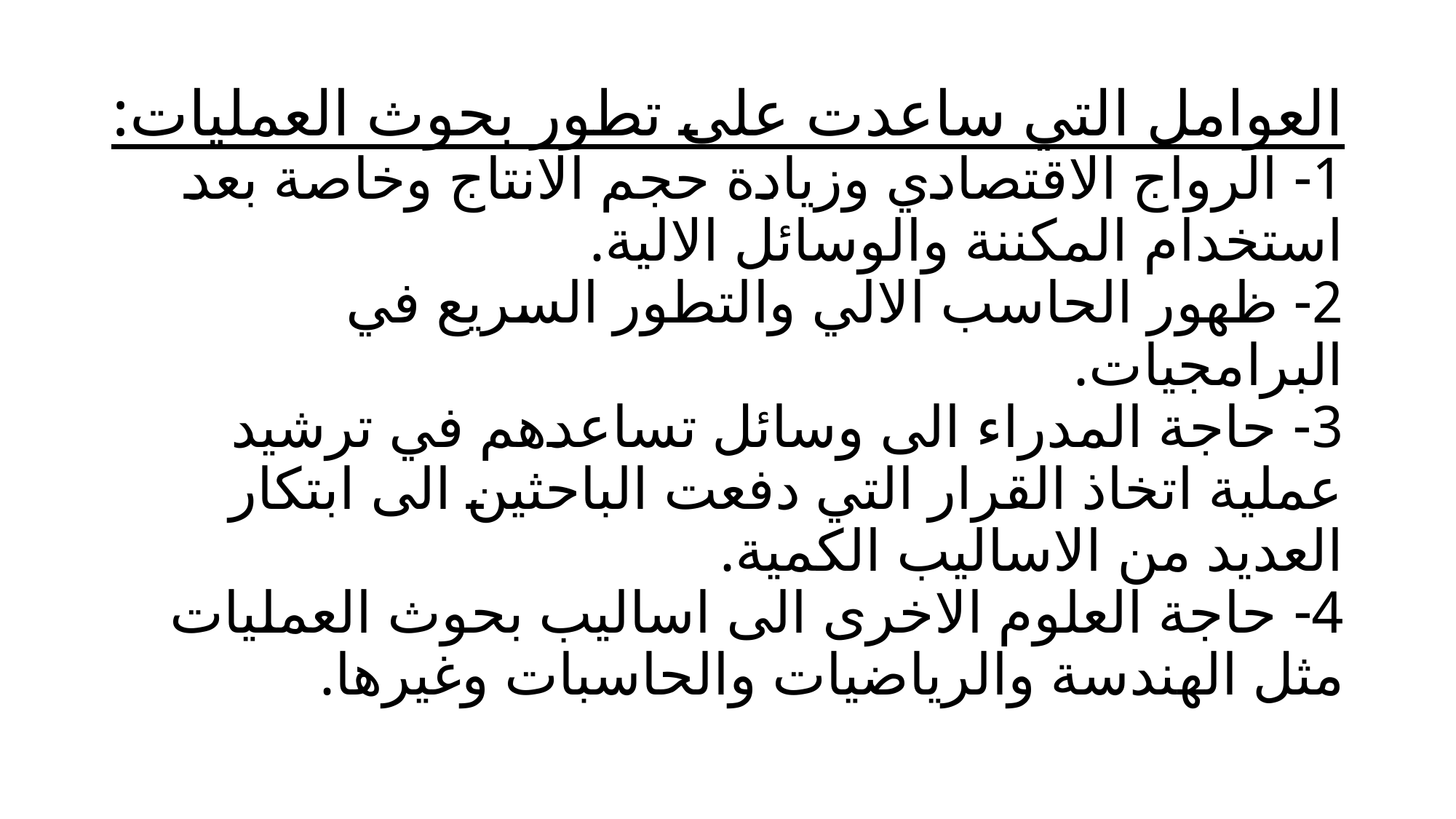

# العوامل التي ساعدت على تطور بحوث العمليات: 1- الرواج الاقتصادي وزيادة حجم الانتاج وخاصة بعد استخدام المكننة والوسائل الالية. 2- ظهور الحاسب الالي والتطور السريع في البرامجيات. 3- حاجة المدراء الى وسائل تساعدهم في ترشيد عملية اتخاذ القرار التي دفعت الباحثين الى ابتكار العديد من الاساليب الكمية. 4- حاجة العلوم الاخرى الى اساليب بحوث العمليات مثل الهندسة والرياضيات والحاسبات وغيرها.